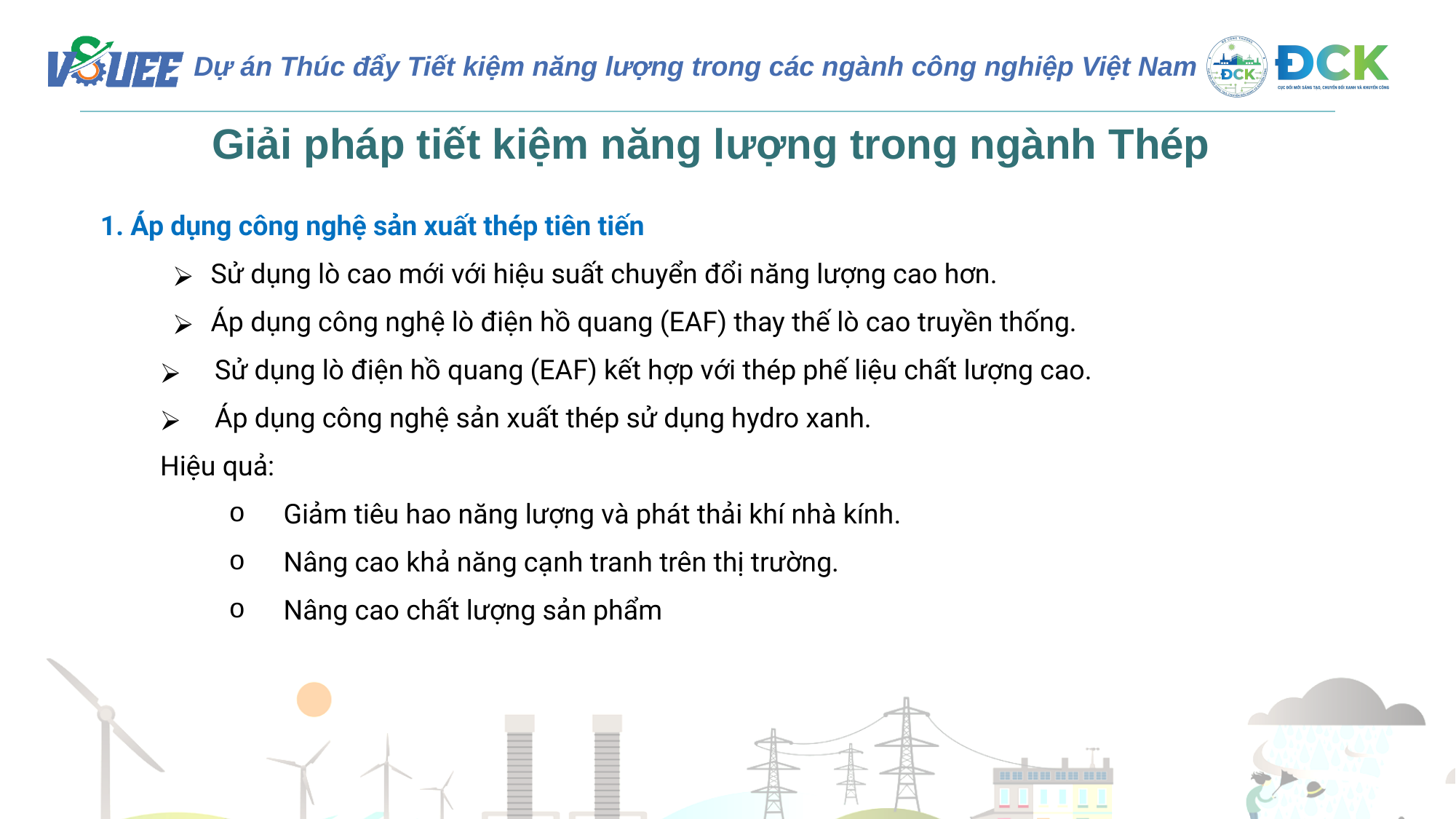

Giải pháp tiết kiệm năng lượng trong ngành Thép
1. Áp dụng công nghệ sản xuất thép tiên tiến
Sử dụng lò cao mới với hiệu suất chuyển đổi năng lượng cao hơn.
Áp dụng công nghệ lò điện hồ quang (EAF) thay thế lò cao truyền thống.
Sử dụng lò điện hồ quang (EAF) kết hợp với thép phế liệu chất lượng cao.
Áp dụng công nghệ sản xuất thép sử dụng hydro xanh.
Hiệu quả:
Giảm tiêu hao năng lượng và phát thải khí nhà kính.
Nâng cao khả năng cạnh tranh trên thị trường.
Nâng cao chất lượng sản phẩm